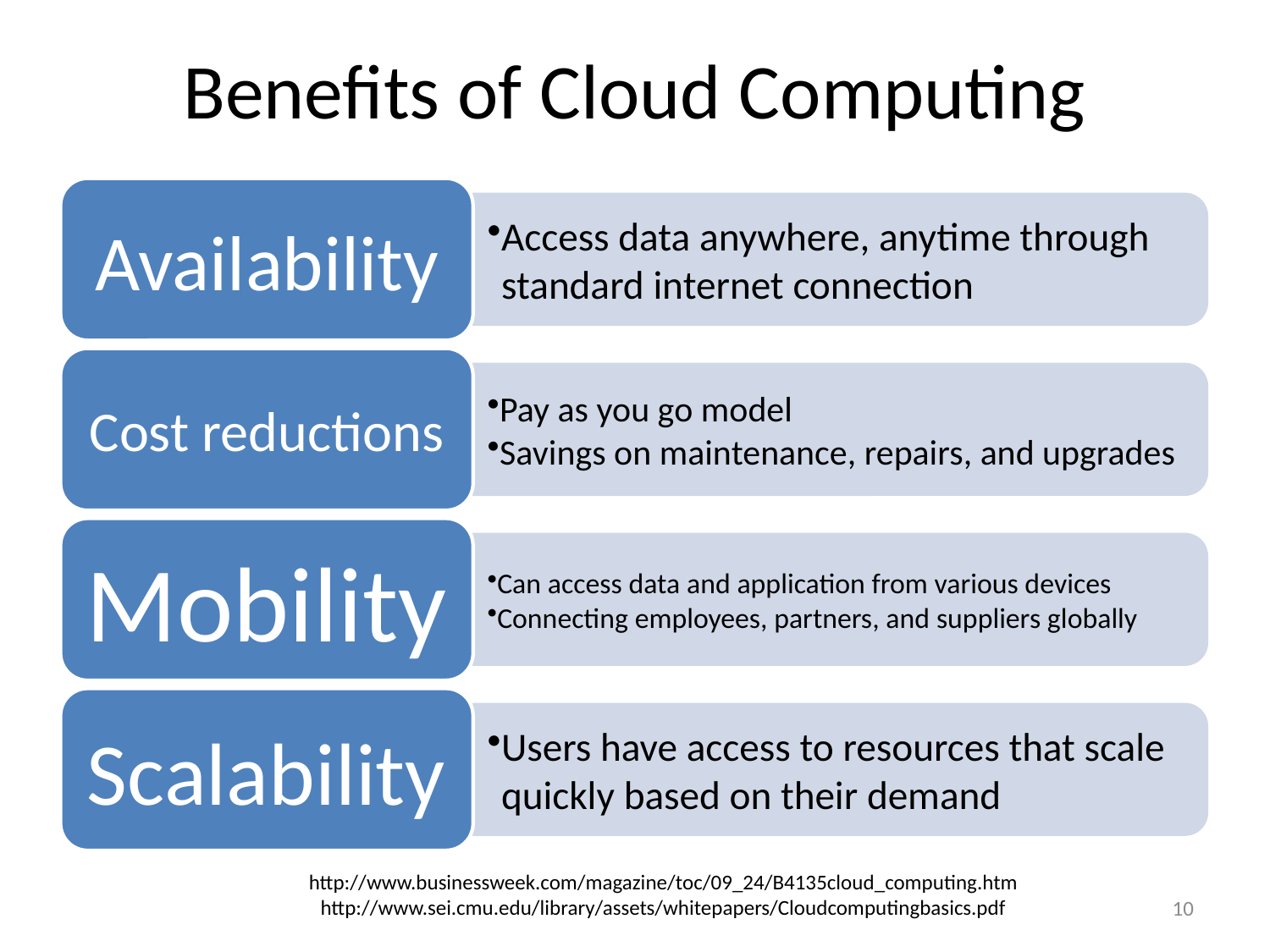

# Benefits of Cloud Computing
Availability
Access data anywhere, anytime through standard internet connection
Cost reductions
Pay as you go model
Mobility
Savings on maintenance, repairs, and upgrades
Connecting employees, partners, and suppliers globally
Can access data and application from various devices
Scalability
Users have access to resources that scale quickly based on their demand
http://www.businessweek.com/magazine/toc/09_24/B4135cloud_computing.htm
http://www.sei.cmu.edu/library/assets/whitepapers/Cloudcomputingbasics.pdf

10